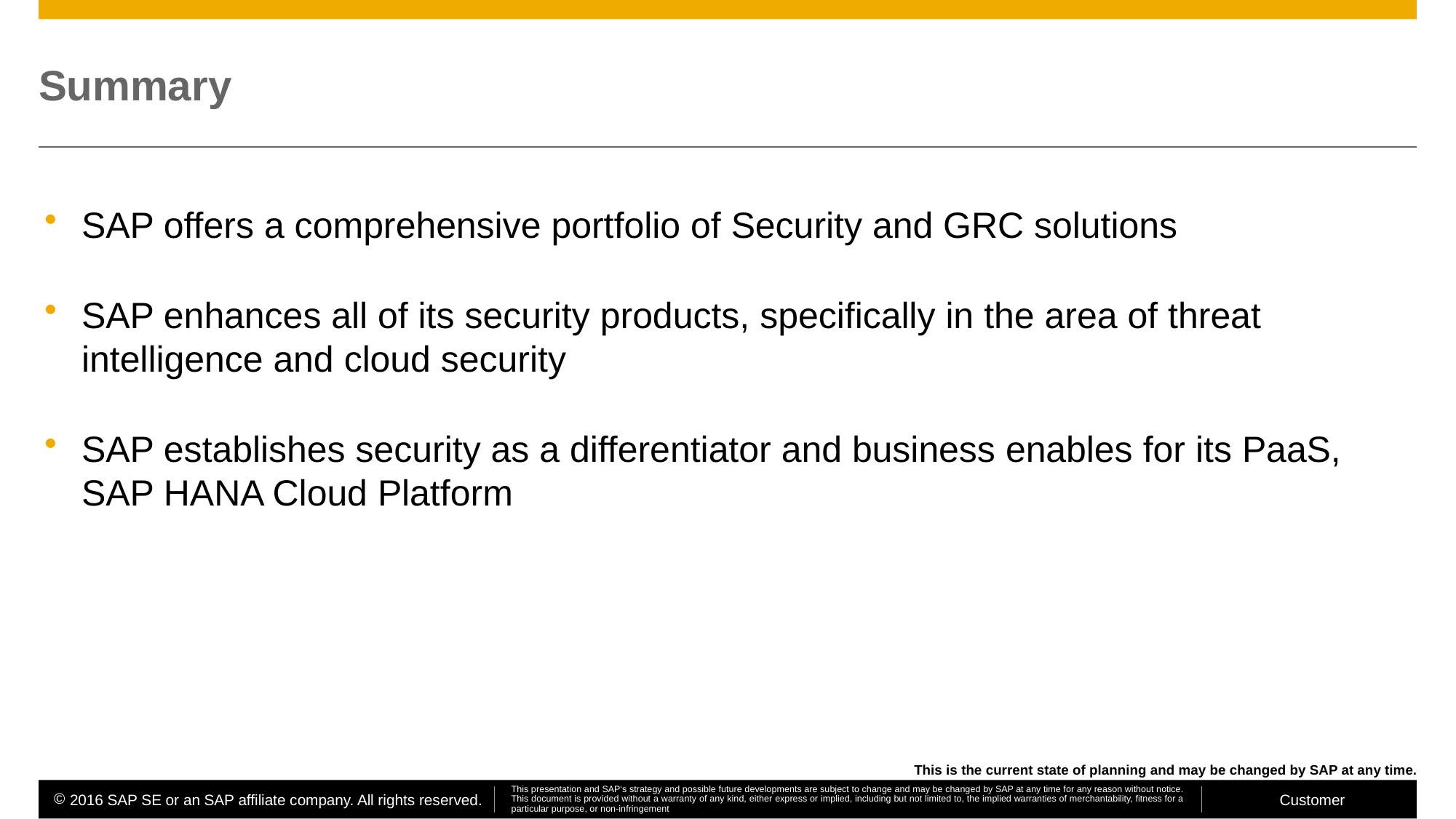

# Summary
SAP offers a comprehensive portfolio of Security and GRC solutions
SAP enhances all of its security products, specifically in the area of threat intelligence and cloud security
SAP establishes security as a differentiator and business enables for its PaaS, SAP HANA Cloud Platform
This is the current state of planning and may be changed by SAP at any time.